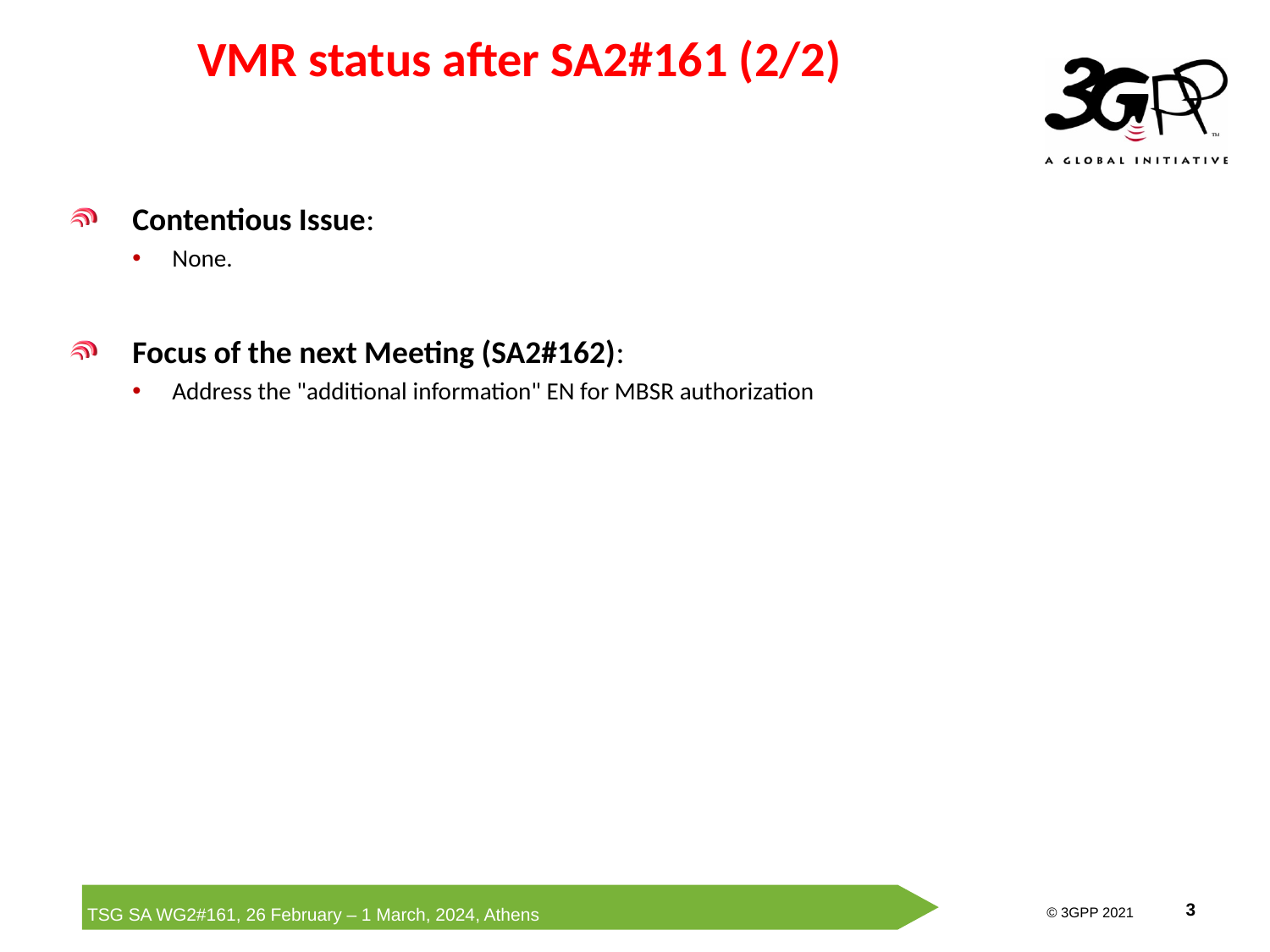

# VMR status after SA2#161 (2/2)
Contentious Issue:
None.

Focus of the next Meeting (SA2#162):
Address the "additional information" EN for MBSR authorization